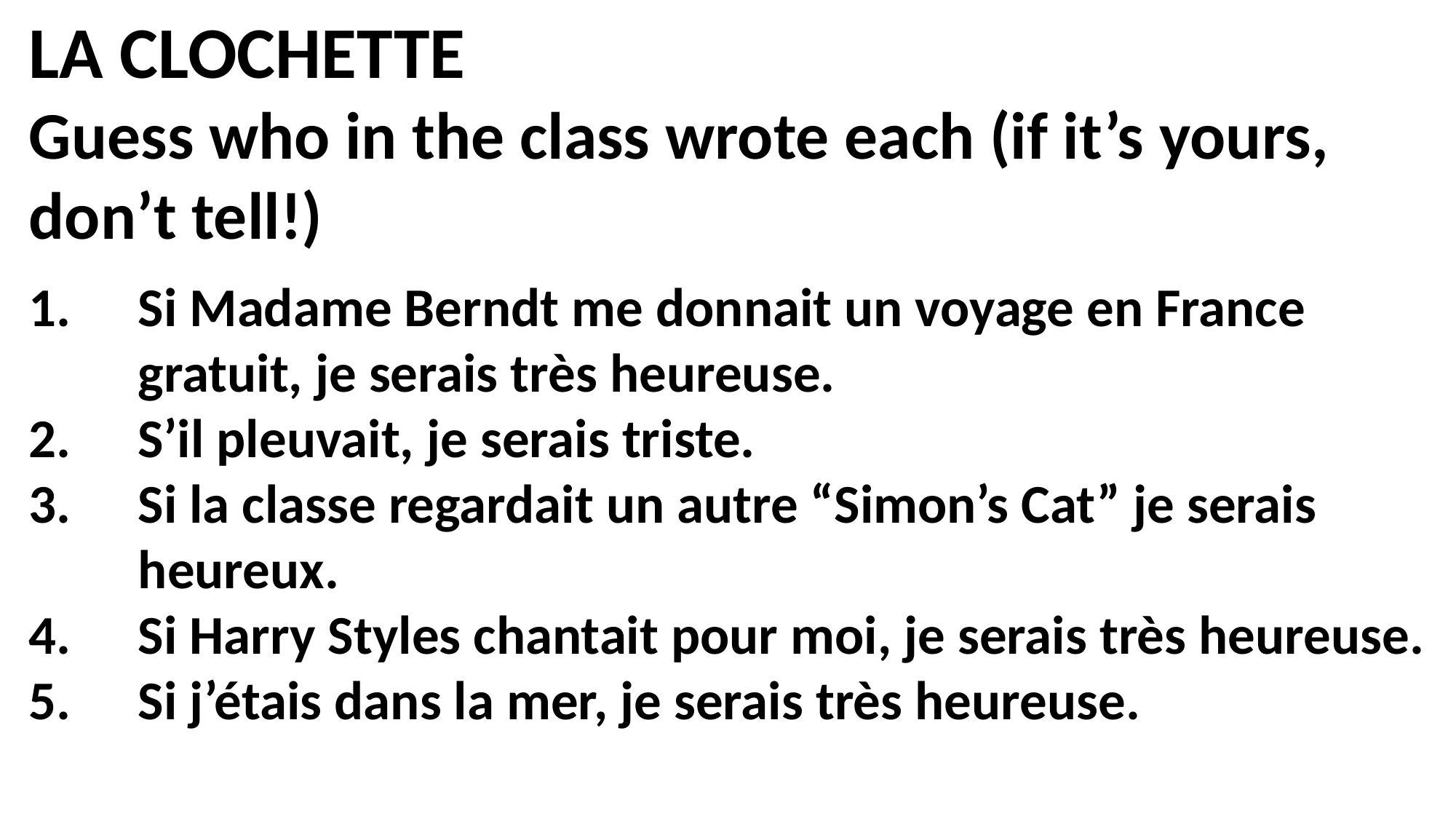

LA CLOCHETTE
Guess who in the class wrote each (if it’s yours, don’t tell!)

Si Madame Berndt me donnait un voyage en France gratuit, je serais très heureuse.
S’il pleuvait, je serais triste.
Si la classe regardait un autre “Simon’s Cat” je serais heureux.
Si Harry Styles chantait pour moi, je serais très heureuse.
Si j’étais dans la mer, je serais très heureuse.